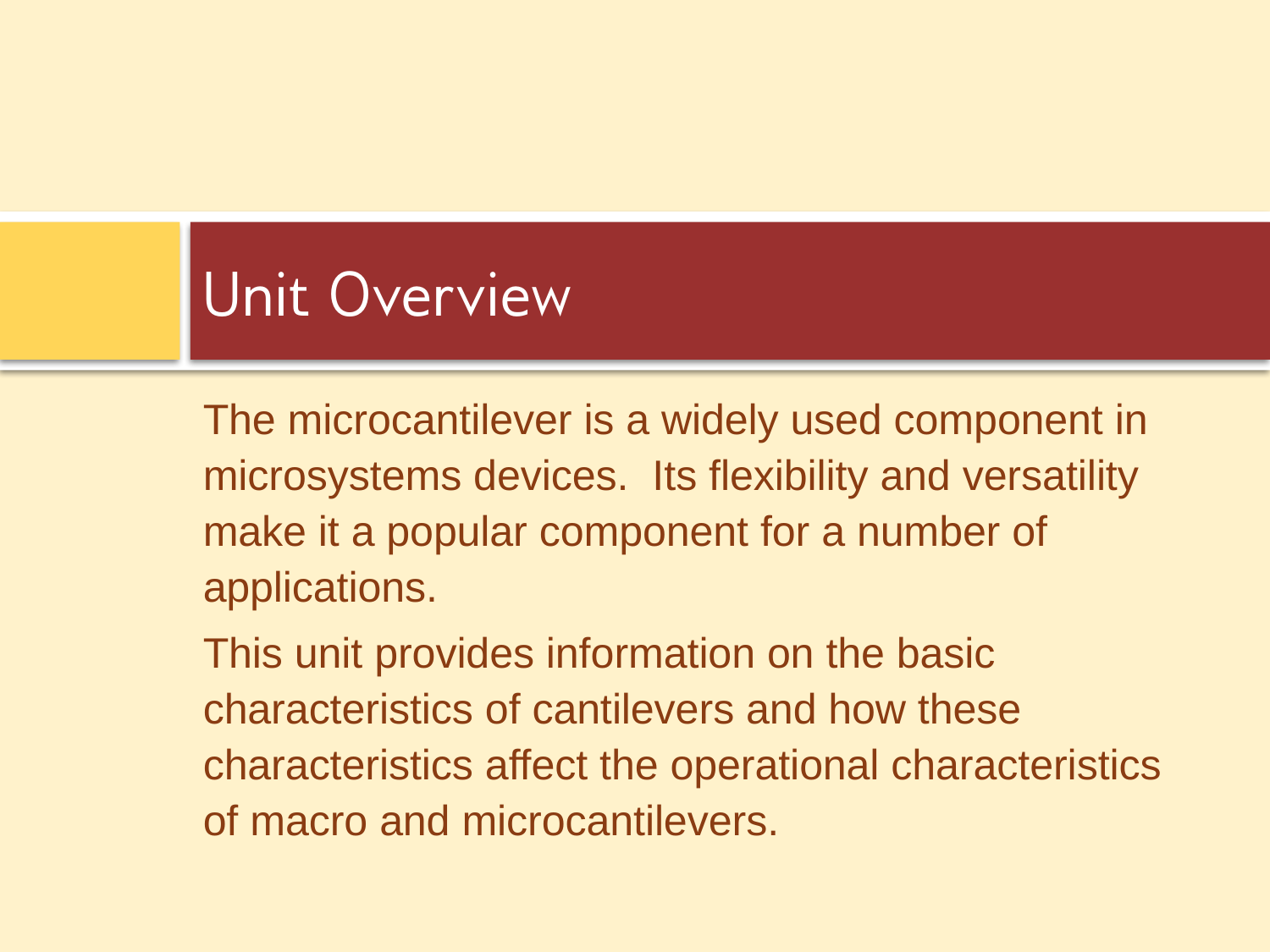

# Unit Overview
The microcantilever is a widely used component in microsystems devices.  Its flexibility and versatility make it a popular component for a number of applications.
This unit provides information on the basic characteristics of cantilevers and how these characteristics affect the operational characteristics of macro and microcantilevers.